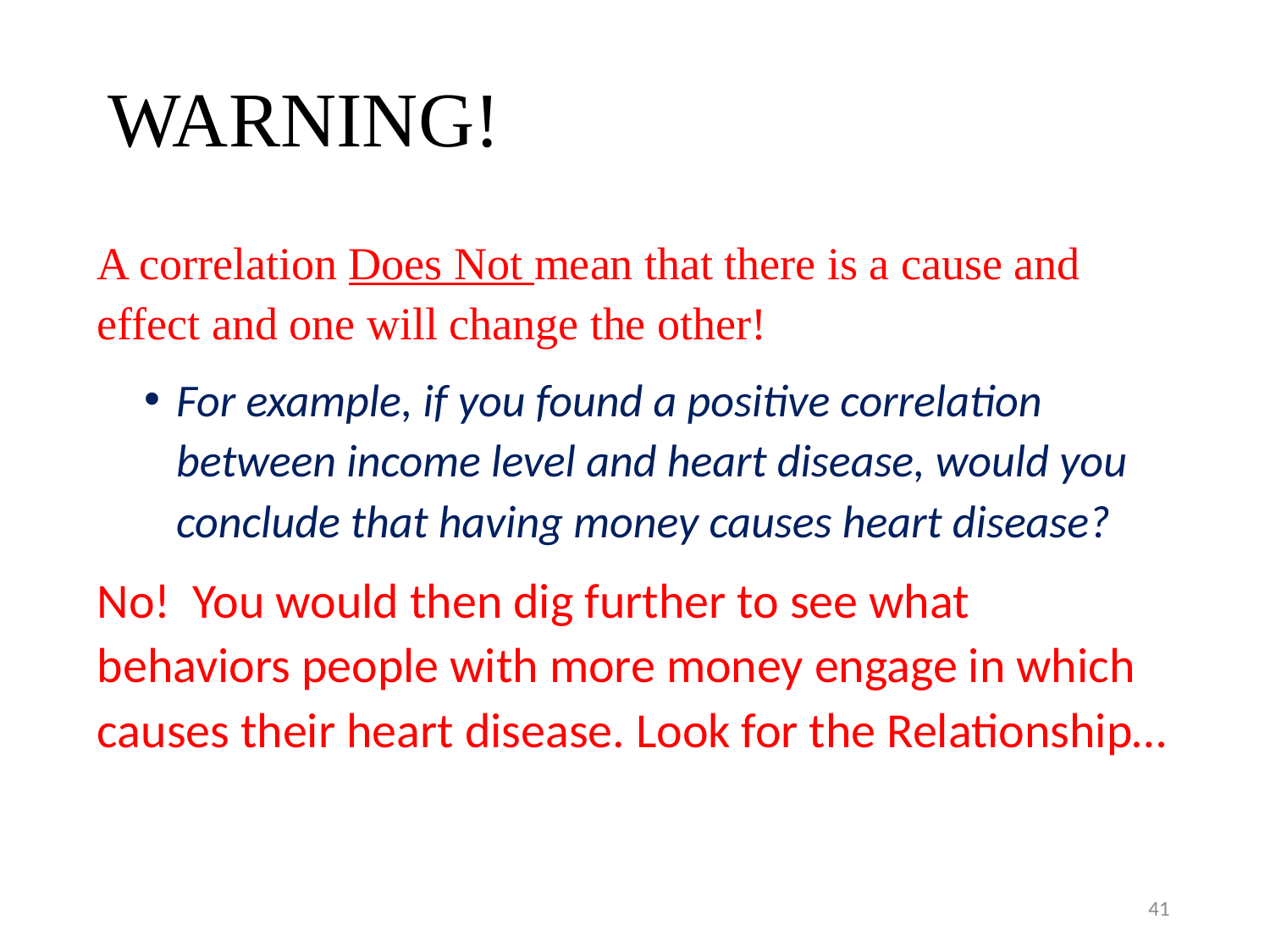

# WARNING!
A correlation Does Not mean that there is a cause and effect and one will change the other!
For example, if you found a positive correlation between income level and heart disease, would you conclude that having money causes heart disease?
No!  You would then dig further to see what behaviors people with more money engage in which causes their heart disease. Look for the Relationship…
41